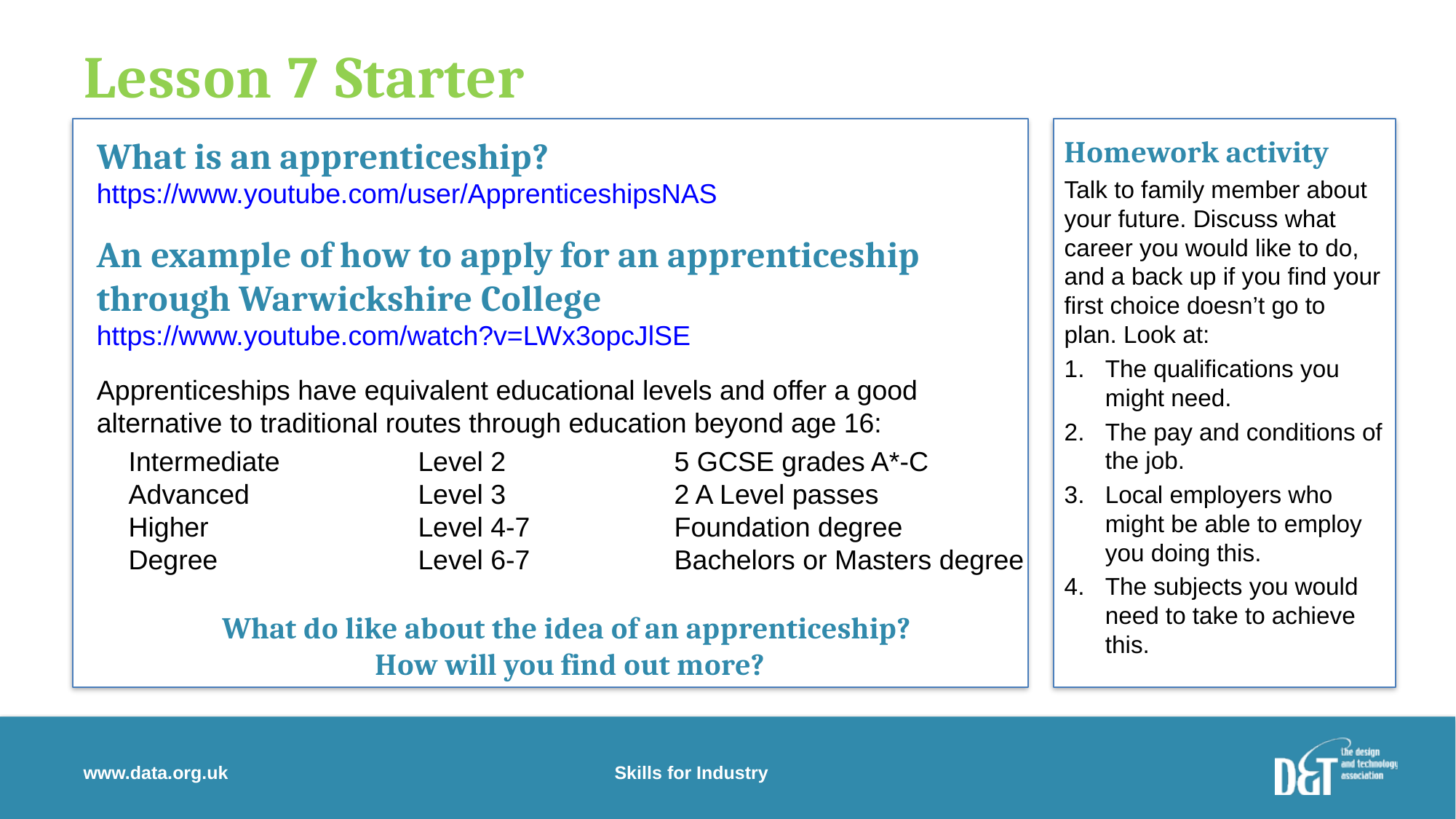

# Lesson 7 Starter

What is an apprenticeship?
https://www.youtube.com/user/ApprenticeshipsNAS

An example of how to apply for an apprenticeship through Warwickshire College
https://www.youtube.com/watch?v=LWx3opcJlSE

Apprenticeships have equivalent educational levels and offer a good alternative to traditional routes through education beyond age 16:
Intermediate	Level 2	5 GCSE grades A*-C
Advanced	Level 3	2 A Level passes
Higher	Level 4-7	Foundation degree
Degree	Level 6-7	Bachelors or Masters degree

What do like about the idea of an apprenticeship?
How will you find out more?
Homework activity
Talk to family member about your future. Discuss what career you would like to do, and a back up if you find your first choice doesn’t go to plan. Look at:
The qualifications you might need.
The pay and conditions of the job.
Local employers who might be able to employ you doing this.
The subjects you would need to take to achieve this.